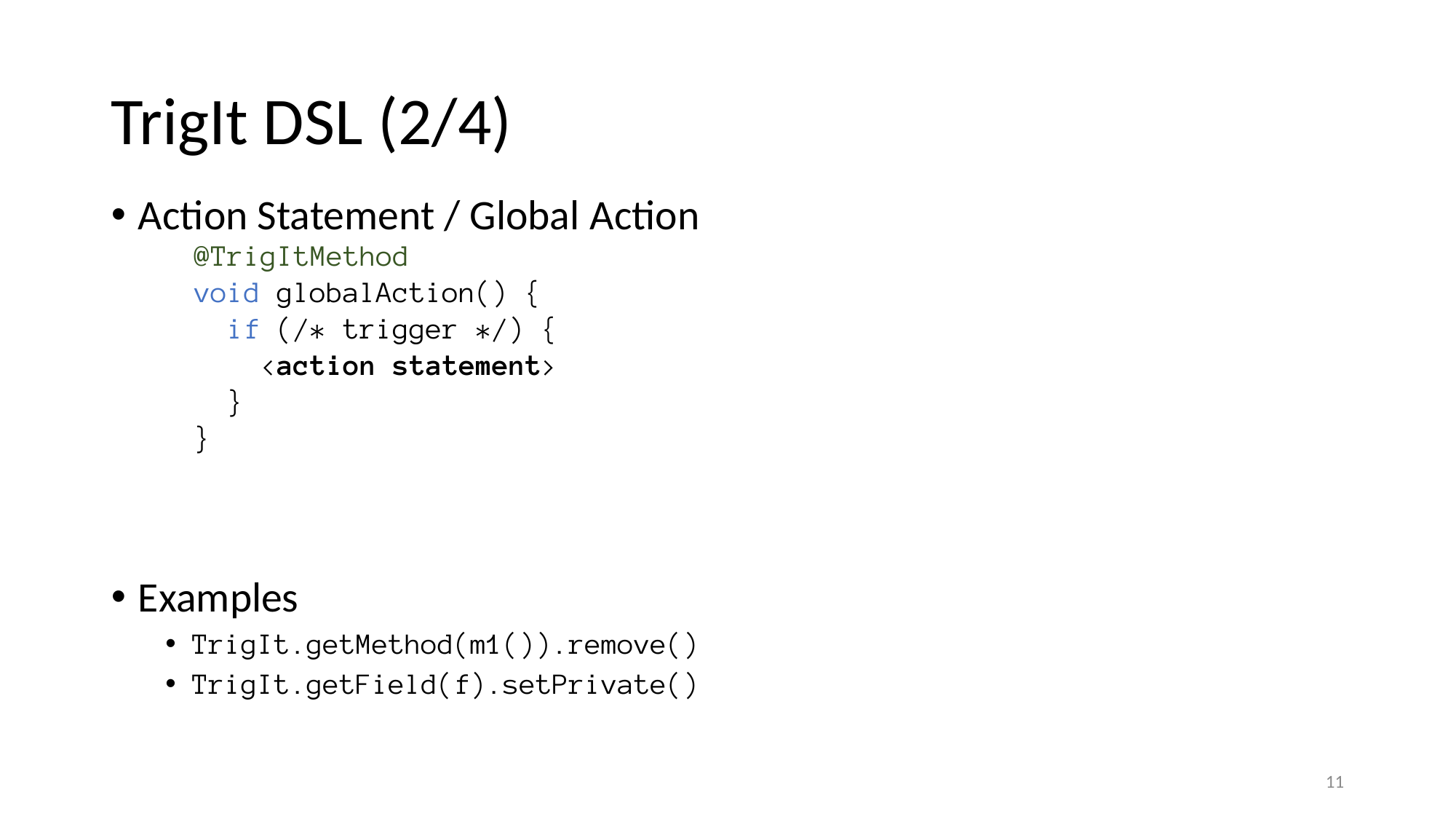

# TrigIt DSL (2/4)
Action Statement / Global Action

Examples
TrigIt.getMethod(m1()).remove()
TrigIt.getField(f).setPrivate()

@TrigItMethod
void globalAction() {
  if (/* trigger */) {
    <action statement>
  }
}
11